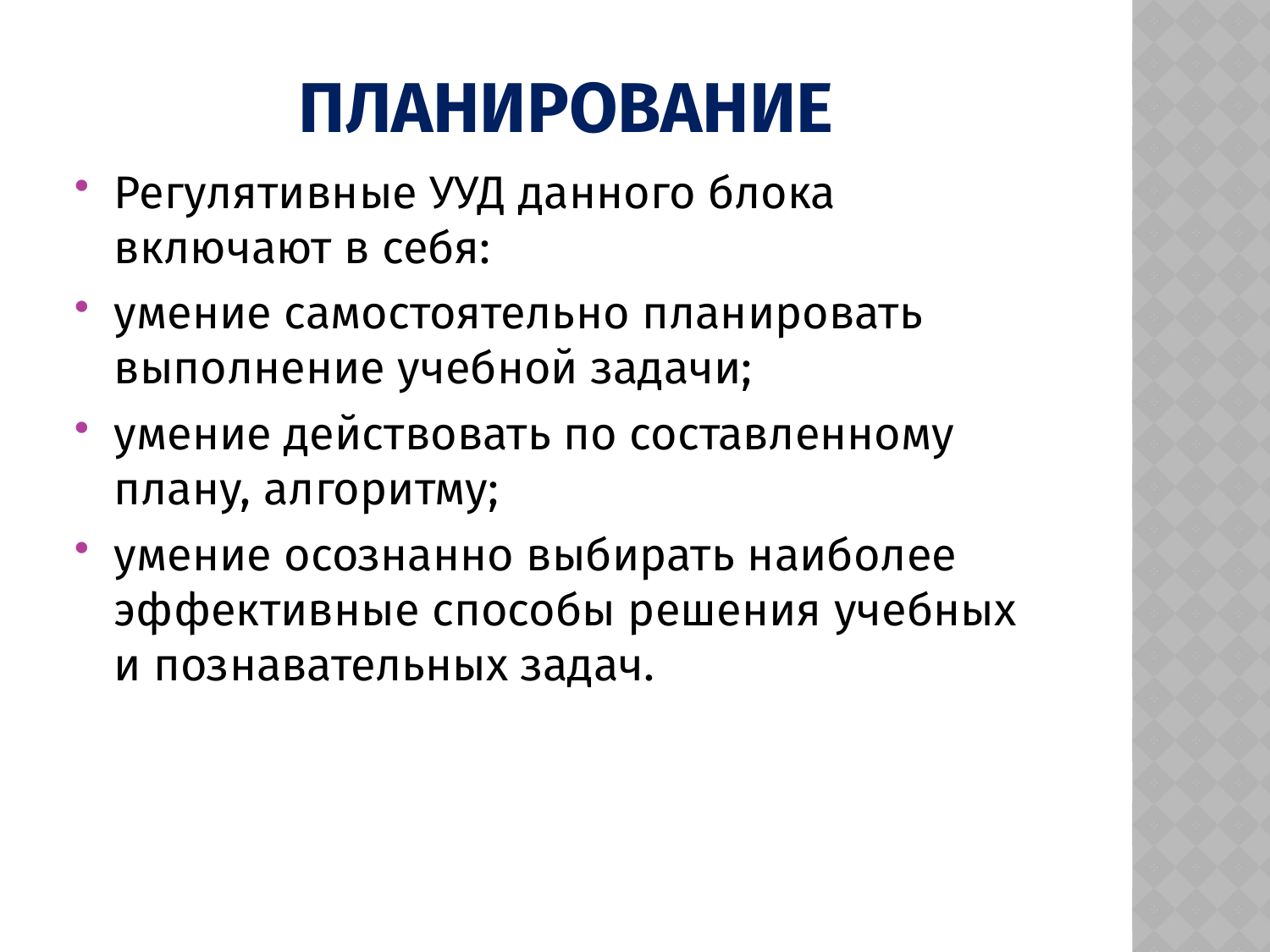

# планирование
Регулятивные УУД данного блока включают в себя:
умение самостоятельно планировать выполнение учебной задачи;
умение действовать по составленному плану, алгоритму;
умение осознанно выбирать наиболее эффективные способы решения учебных и познавательных задач.